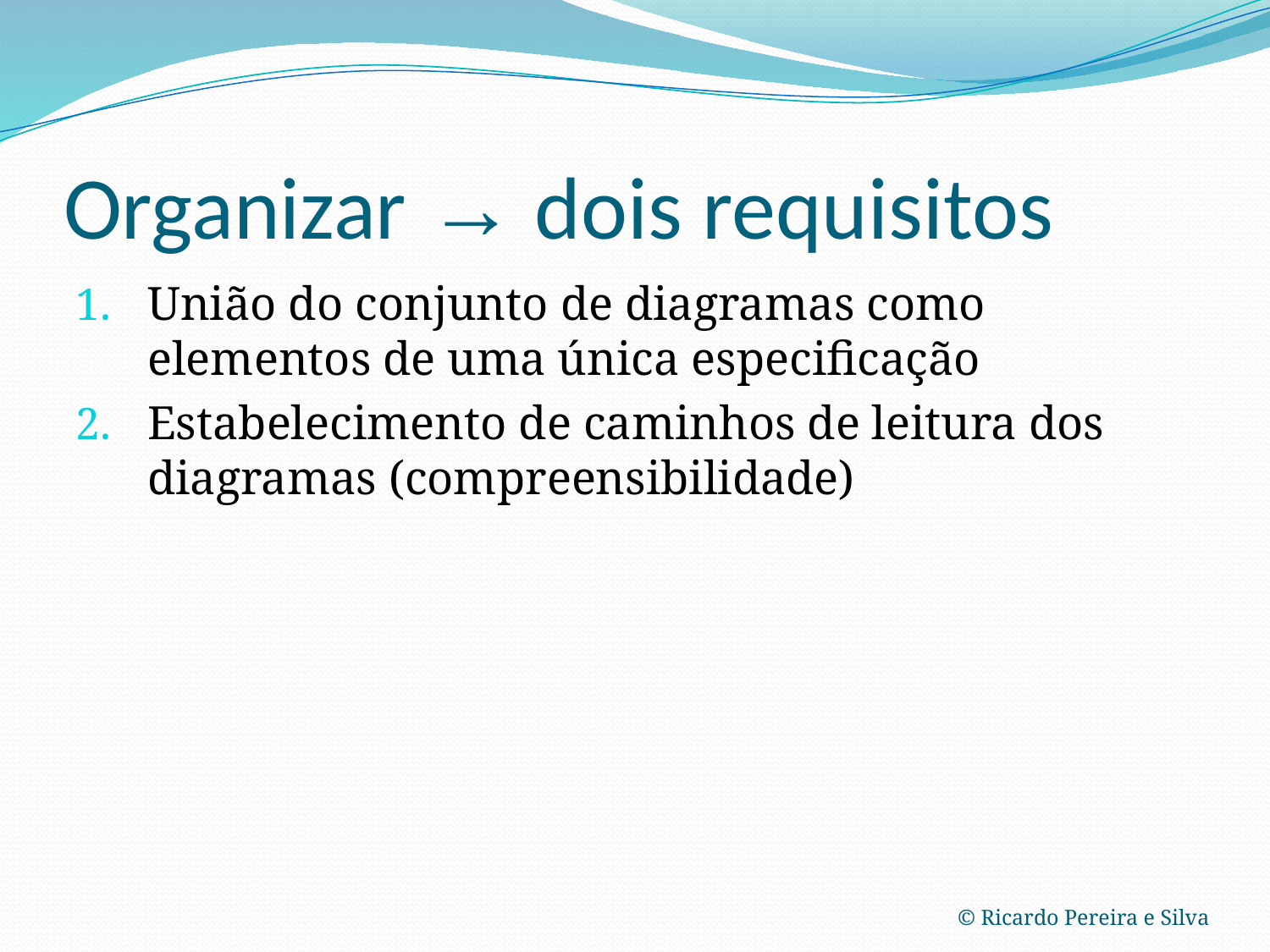

# Organizar → dois requisitos
União do conjunto de diagramas como elementos de uma única especificação
Estabelecimento de caminhos de leitura dos diagramas (compreensibilidade)
© Ricardo Pereira e Silva